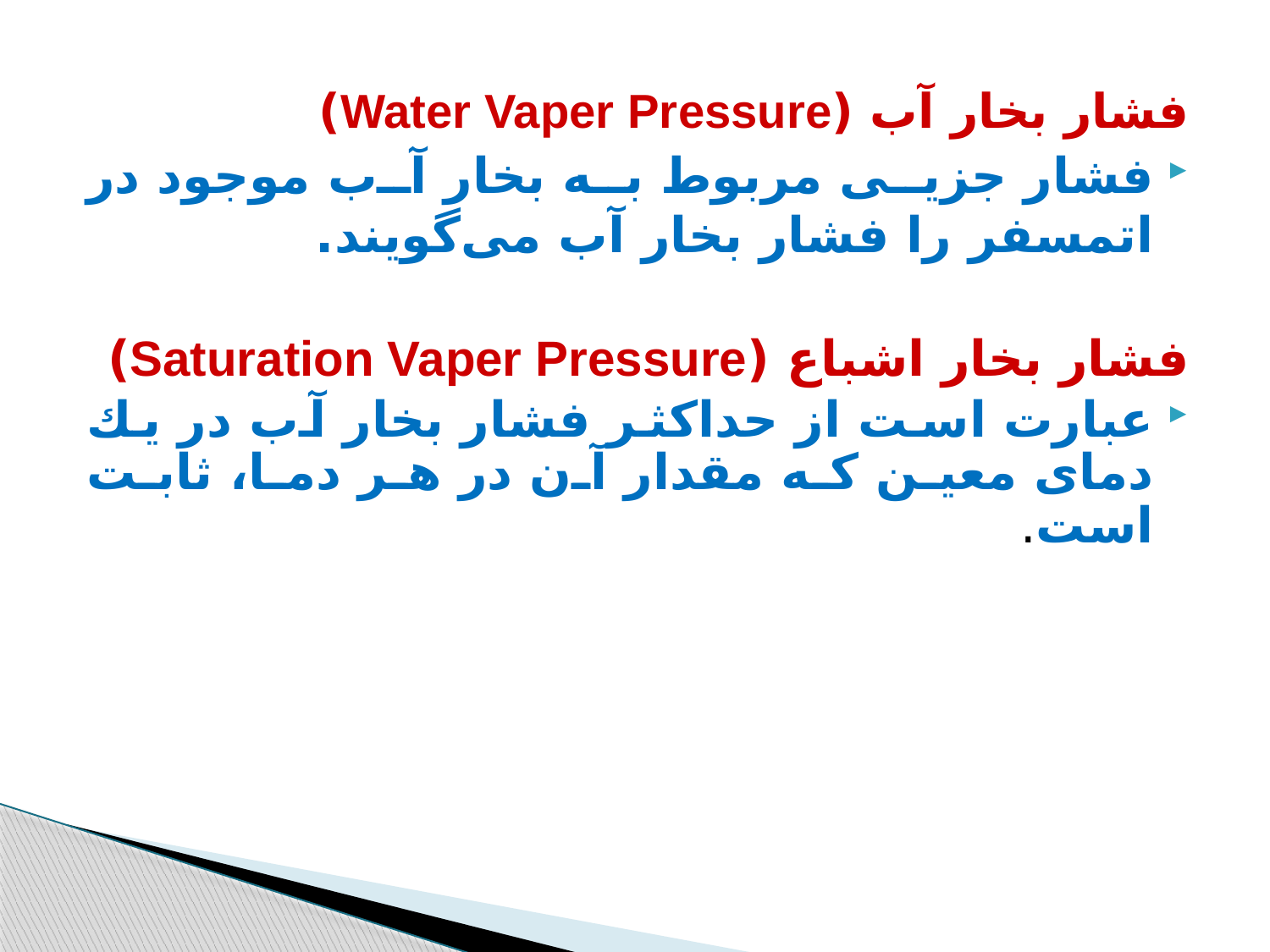

فشار بخار آب (Water Vaper Pressure)
فشار جزیی مربوط به بخار آب موجود در اتمسفر را فشار بخار آب می‌گویند.

فشار بخار اشباع (Saturation Vaper Pressure)
عبارت است از حداكثر فشار بخار آب در یك دمای معین كه مقدار آن در هر دما، ثابت است.